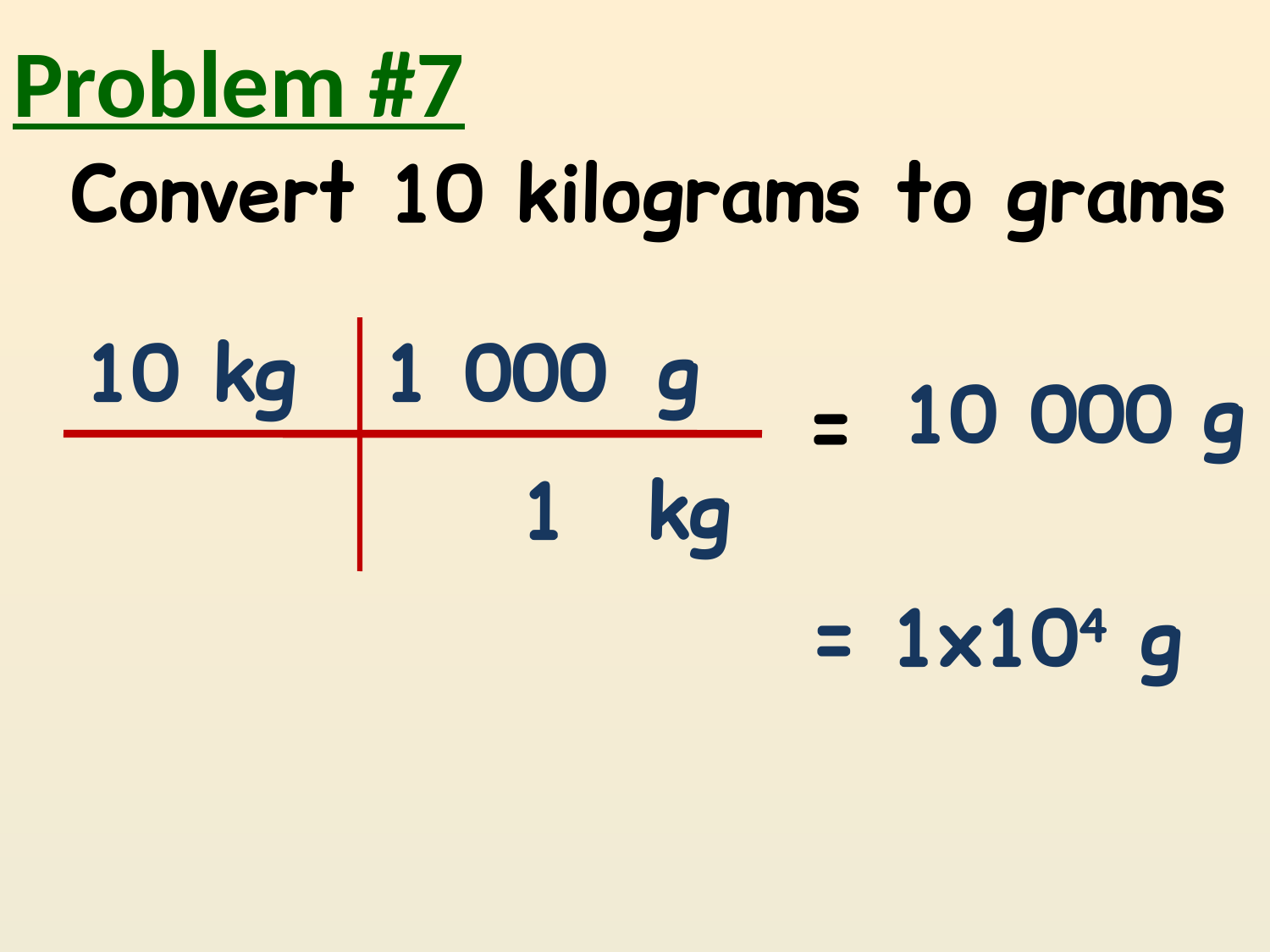

# Problem #7
Convert 10 kilograms to grams
g
10 kg
1 000
10 000
g
=
1
kg
= 1x104 g